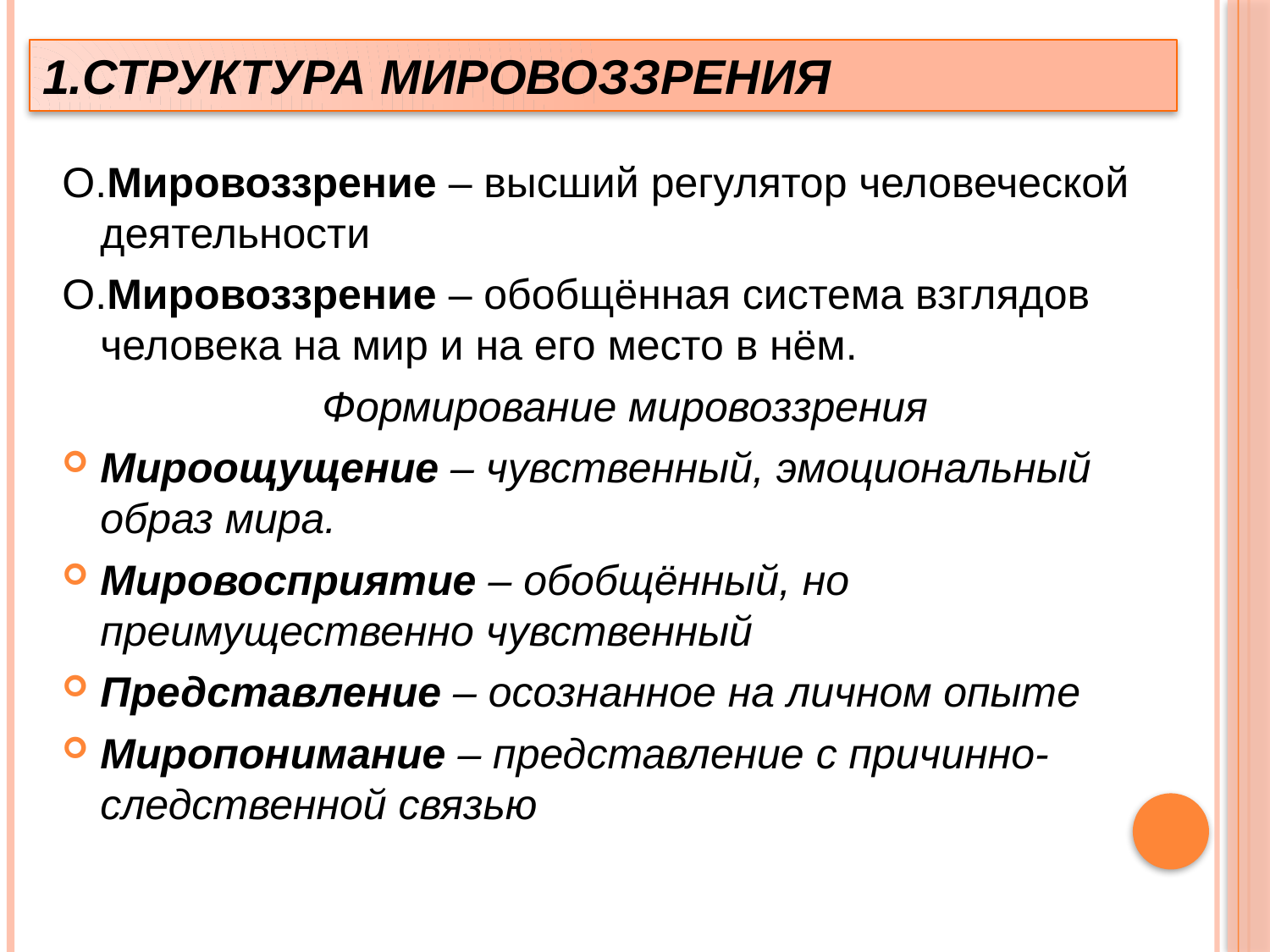

# 1.Структура мировоззрения
О.Мировоззрение – высший регулятор человеческой деятельности
О.Мировоззрение – обобщённая система взглядов  человека на мир и на его место в нём.
Формирование мировоззрения
Мироощущение – чувственный, эмоциональный  образ мира.
Мировосприятие – обобщённый, но преимущественно чувственный
Представление – осознанное на личном опыте
Миропонимание – представление с причинно-следственной связью